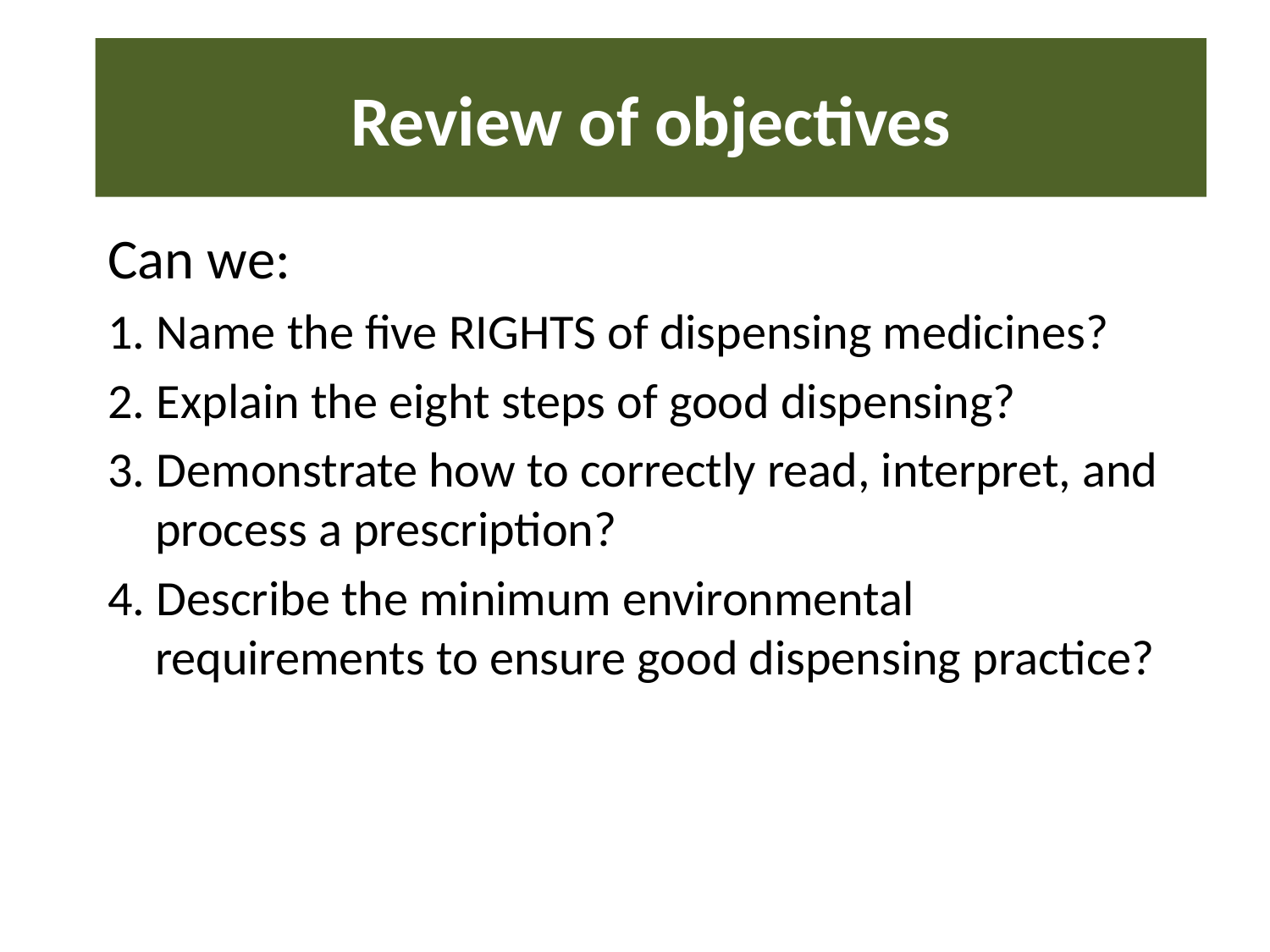

# Review of objectives
Can we:
1. Name the five RIGHTS of dispensing medicines?
2. Explain the eight steps of good dispensing?
3. Demonstrate how to correctly read, interpret, and process a prescription?
4. Describe the minimum environmental requirements to ensure good dispensing practice?